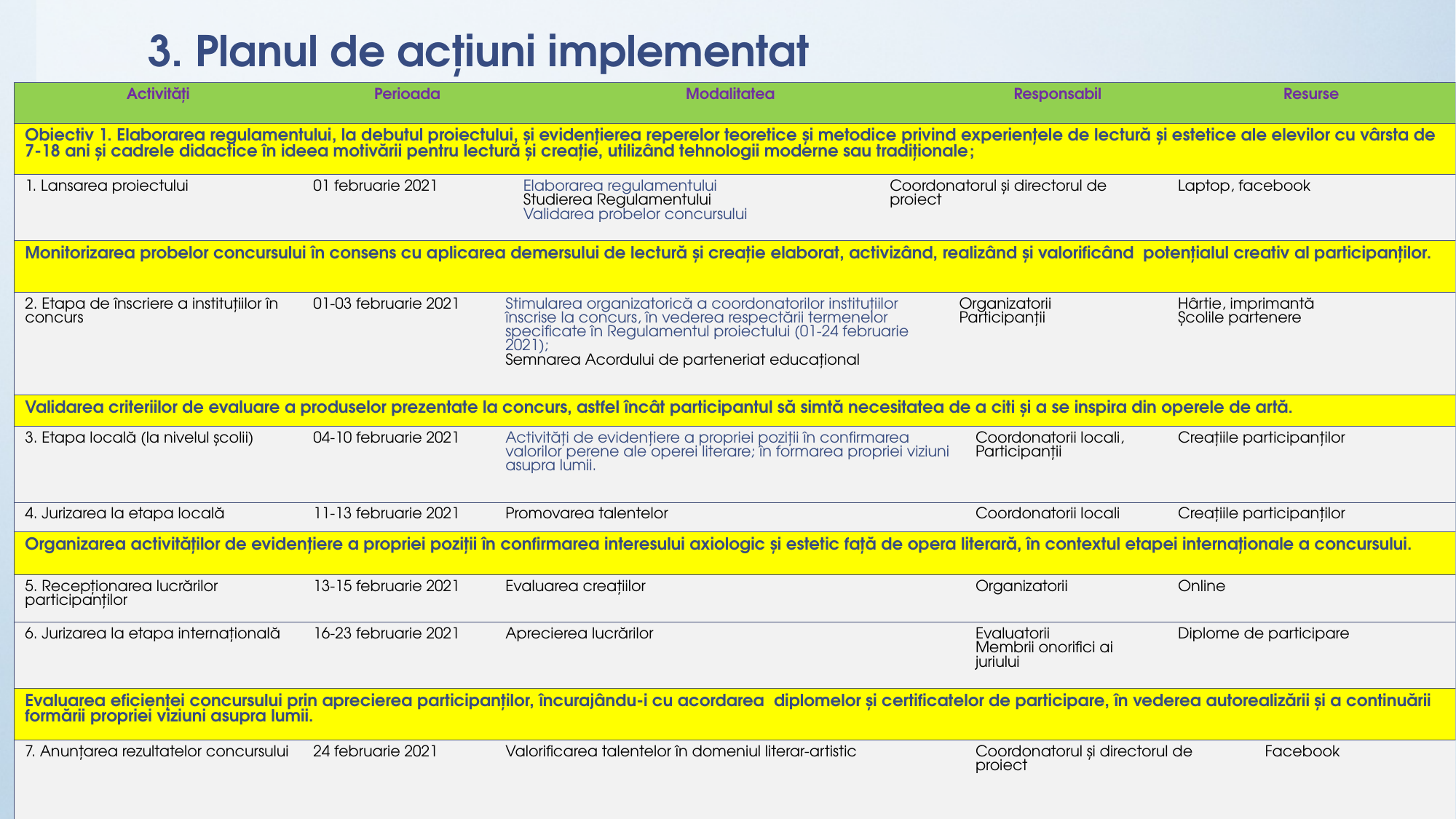

# 3. Planul de acțiuni implementat
| Activități | Perioada |  | Modalitatea |  | Responsabil |  | Resurse |  |
| --- | --- | --- | --- | --- | --- | --- | --- | --- |
| Obiectiv 1. Elaborarea regulamentului, la debutul proiectului, și evidențierea reperelor teoretice și metodice privind experiențele de lectură și estetice ale elevilor cu vârsta de 7-18 ani și cadrele didactice în ideea motivării pentru lectură și creație, utilizând tehnologii moderne sau tradiționale; |  |  |  |  |  |  |  |  |
| 1. Lansarea proiectului | 01 februarie 2021 |  | Elaborarea regulamentului Studierea Regulamentului Validarea probelor concursului | Coordonatorul și directorul de proiect |  |  | Laptop, facebook |  |
| Monitorizarea probelor concursului în consens cu aplicarea demersului de lectură și creație elaborat, activizând, realizând şi valorificând potențialul creativ al participanților. |  |  |  |  |  |  |  |  |
| 2. Etapa de înscriere a instituțiilor în concurs | 01-03 februarie 2021 | Stimularea organizatorică a coordonatorilor instituțiilor înscrise la concurs, în vederea respectării termenelor specificate în Regulamentul proiectului (01-24 februarie 2021); Semnarea Acordului de parteneriat educațional |  |  | Organizatorii Participanții |  | Hârtie, imprimantă Școlile partenere |  |
| Validarea criteriilor de evaluare a produselor prezentate la concurs, astfel încât participantul să simtă necesitatea de a citi și a se inspira din operele de artă. |  |  |  |  |  |  |  |  |
| 3. Etapa locală (la nivelul școlii) | 04-10 februarie 2021 | Activități de evidenţiere a propriei poziţii în confirmarea valorilor perene ale operei literare; în formarea propriei viziuni asupra lumii. |  |  |  | Coordonatorii locali, Participanții | Creațiile participanților |  |
| 4. Jurizarea la etapa locală | 11-13 februarie 2021 | Promovarea talentelor |  |  |  | Coordonatorii locali | Creațiile participanților |  |
| Organizarea activităților de evidenţiere a propriei poziţii în confirmarea interesului axiologic și estetic față de opera literară, în contextul etapei internaționale a concursului. |  |  |  |  |  |  |  |  |
| 5. Recepționarea lucrărilor participanților | 13-15 februarie 2021 | Evaluarea creațiilor |  |  |  | Organizatorii | Online |  |
| 6. Jurizarea la etapa internațională | 16-23 februarie 2021 | Aprecierea lucrărilor |  |  |  | Evaluatorii Membrii onorifici ai juriului | Diplome de participare |  |
| Evaluarea eficienței concursului prin aprecierea participanților, încurajându-i cu acordarea diplomelor și certificatelor de participare, în vederea autorealizării și a continuării formării propriei viziuni asupra lumii. |  |  |  |  |  |  |  |  |
| 7. Anunțarea rezultatelor concursului | 24 februarie 2021 | Valorificarea talentelor în domeniul literar-artistic |  |  |  | Coordonatorul și directorul de proiect |  | Facebook |